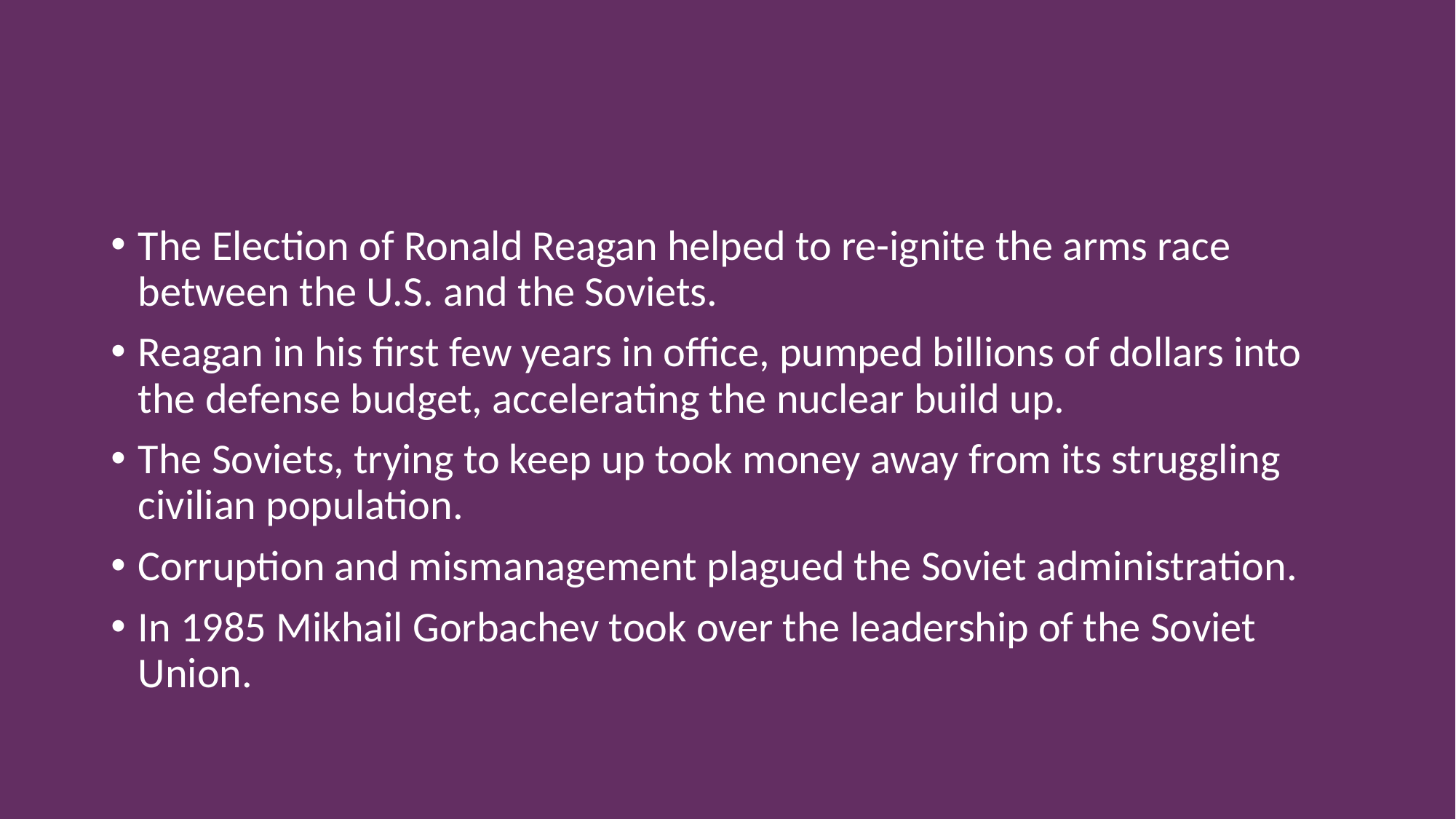

The Election of Ronald Reagan helped to re-ignite the arms race between the U.S. and the Soviets.
Reagan in his first few years in office, pumped billions of dollars into the defense budget, accelerating the nuclear build up.
The Soviets, trying to keep up took money away from its struggling civilian population.
Corruption and mismanagement plagued the Soviet administration.
In 1985 Mikhail Gorbachev took over the leadership of the Soviet Union.